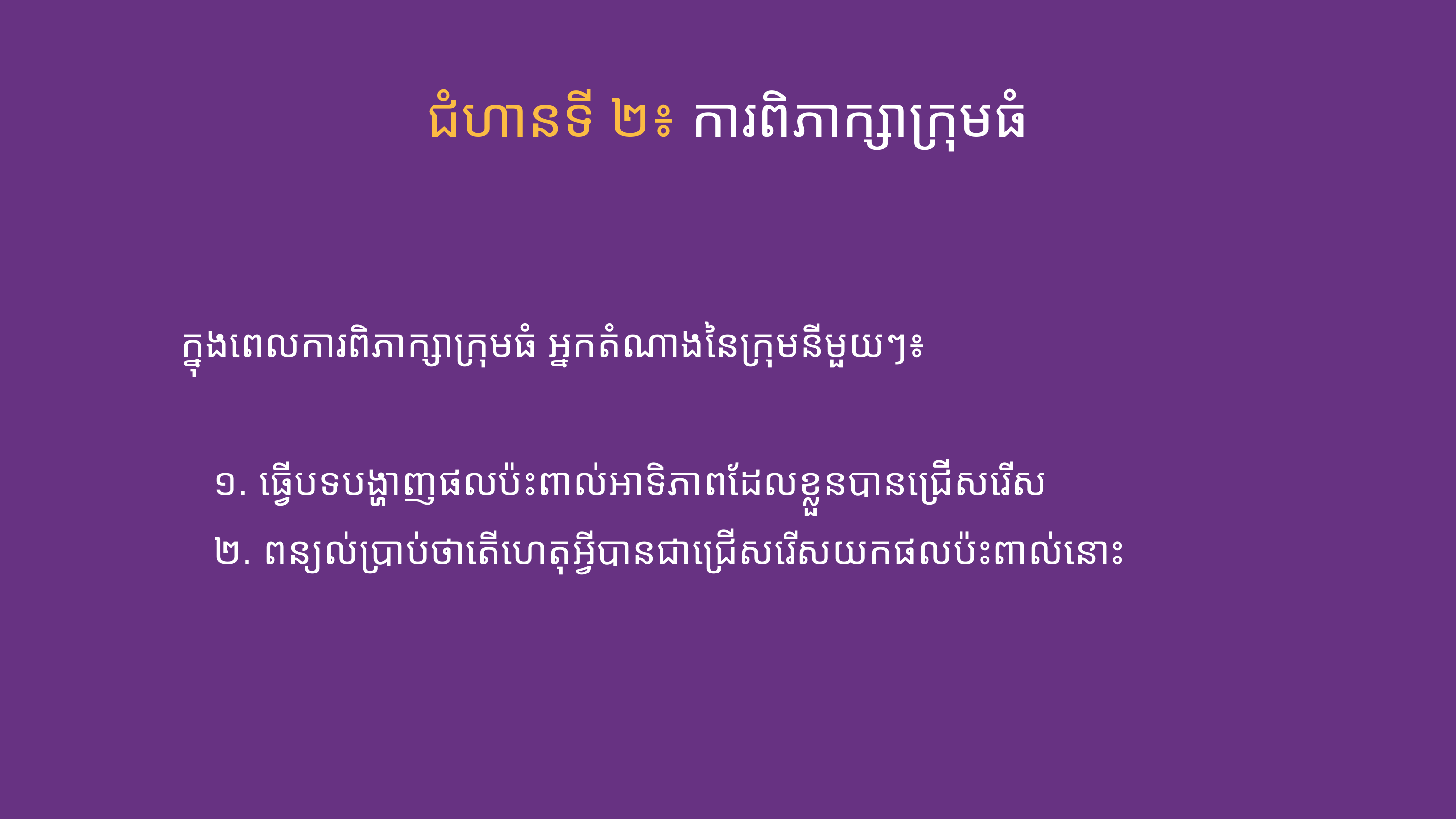

ជំហាន​ទី ២៖ ការ​ពិភាក្សា​ក្រុមធំ
ក្នុង​ពេលការ​ពិភាក្សា​ក្រុមធំ អ្នក​តំណាង​នៃ​ក្រុម​នីមួយៗ៖​

១. ធ្វើ​បទបង្ហាញ​ផលប៉ះពាល់​អាទិភាពដែល​ខ្លួន​បានជ្រើសរើស
២. ពន្យល់ប្រាប់ថាតើ​ហេតុ​អ្វីបានជាជ្រើសរើស​យក​ផលប៉ះពាល់​នោះ